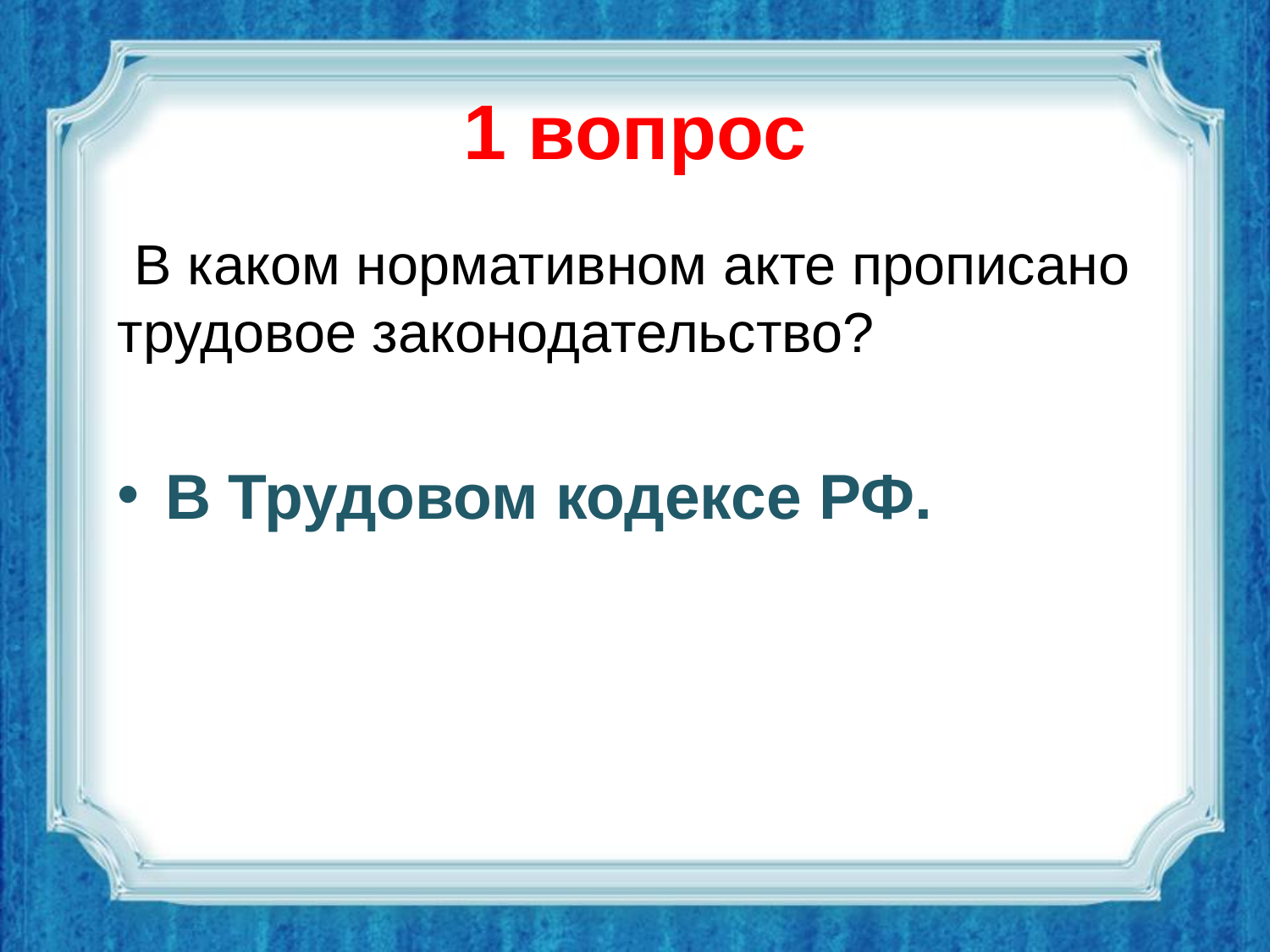

# 1 вопрос
 В каком нормативном акте прописано трудовое законодательство?

В Трудовом кодексе РФ.